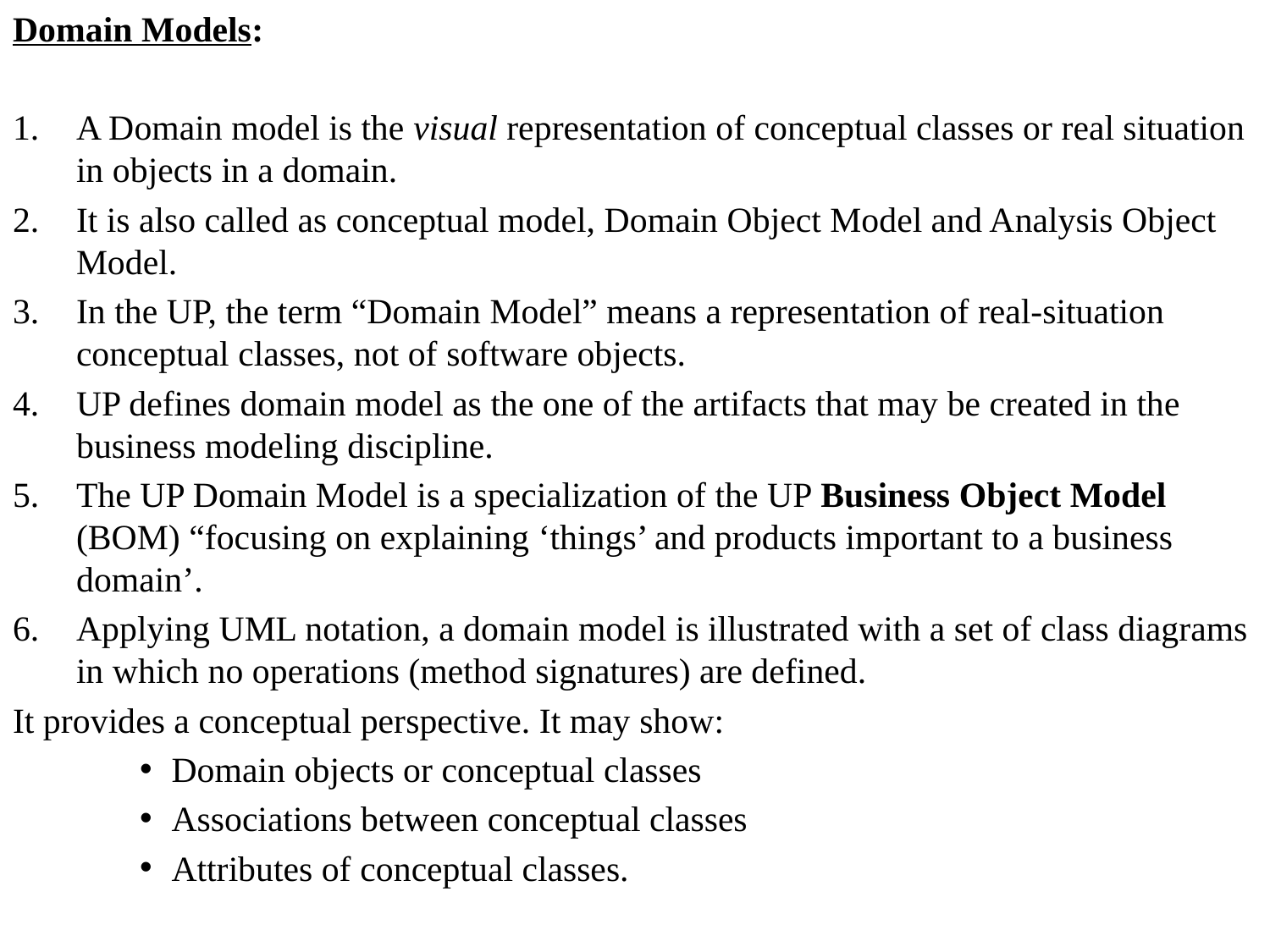

Domain Models:

A Domain model is the visual representation of conceptual classes or real situation in objects in a domain.
It is also called as conceptual model, Domain Object Model and Analysis Object Model.
In the UP, the term “Domain Model” means a representation of real-situation conceptual classes, not of software objects.
UP defines domain model as the one of the artifacts that may be created in the business modeling discipline.
The UP Domain Model is a specialization of the UP Business Object Model (BOM) “focusing on explaining ‘things’ and products important to a business domain’.
Applying UML notation, a domain model is illustrated with a set of class diagrams in which no operations (method signatures) are defined.
It provides a conceptual perspective. It may show:
Domain objects or conceptual classes
Associations between conceptual classes
Attributes of conceptual classes.